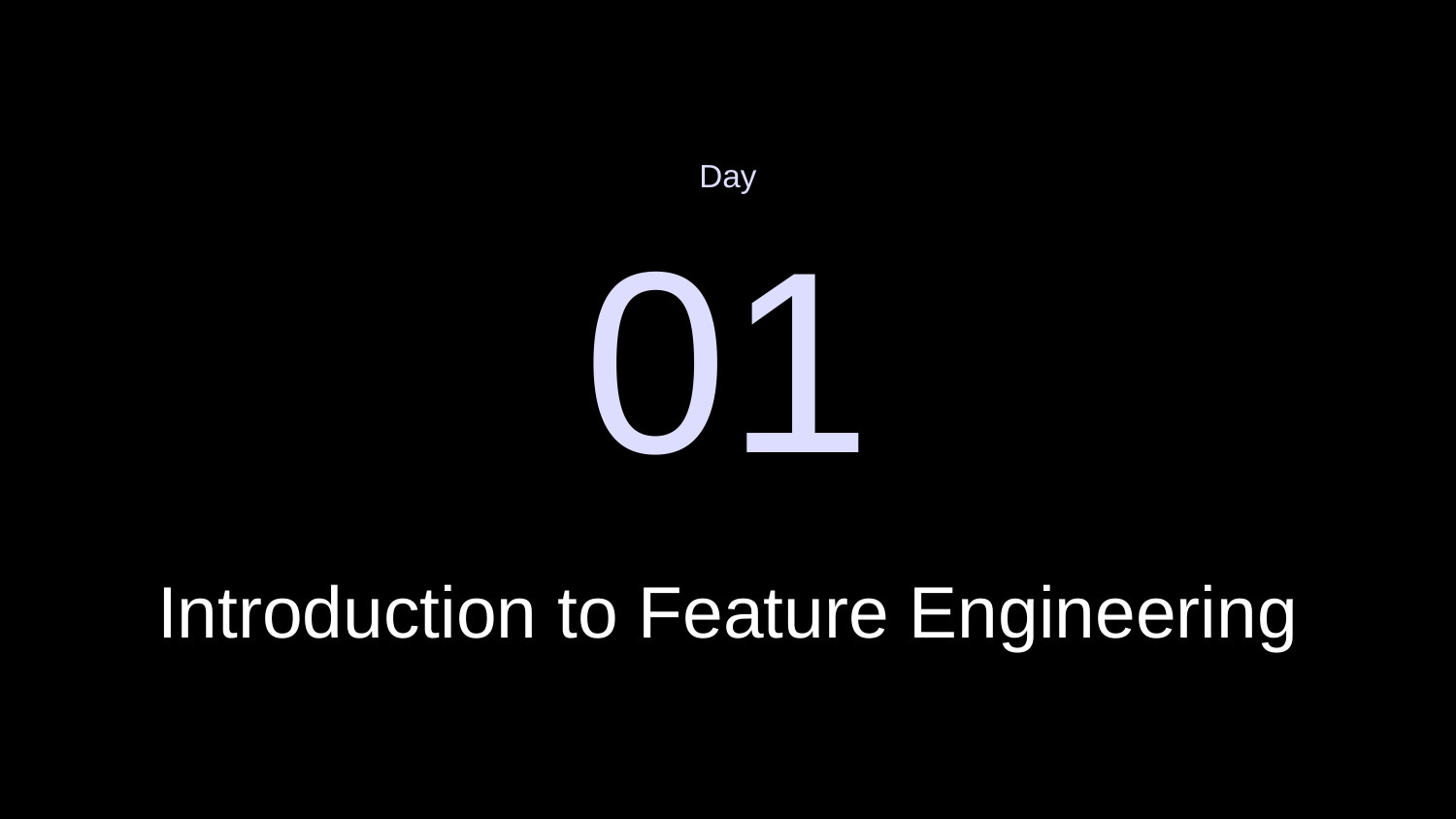

Day
01
# Introduction to Feature Engineering